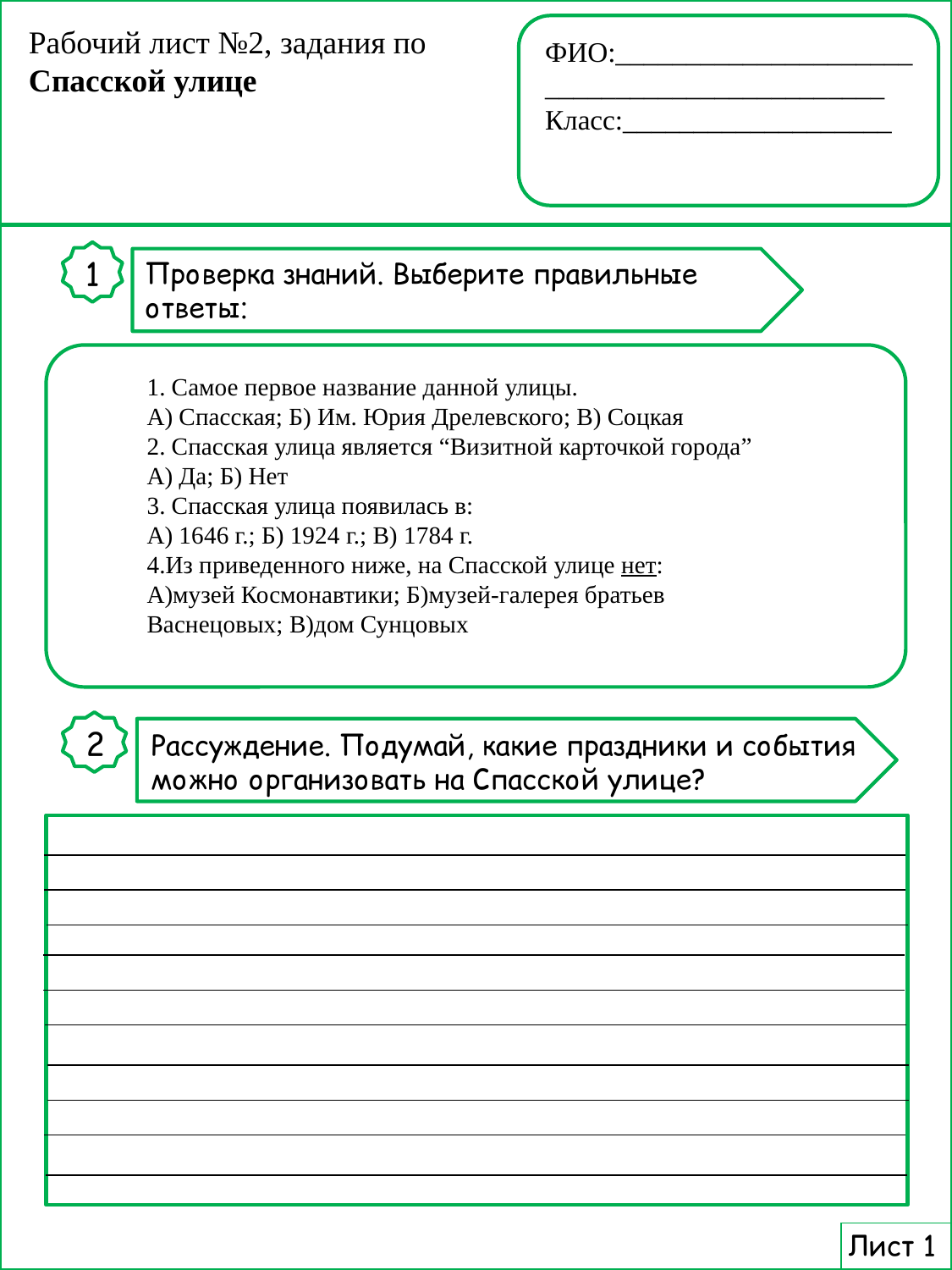

Рабочий лист №2, задания по Спасской улице

ФИО:_____________________________________________
Класс:___________________

1

Проверка знаний. Выберите правильные ответы:

1. Самое первое название данной улицы.
А) Спасская; Б) Им. Юрия Дрелевского; В) Соцкая
2. Спасская улица является “Визитной карточкой города”
А) Да; Б) Нет
3. Спасская улица появилась в:
А) 1646 г.; Б) 1924 г.; В) 1784 г.
4.Из приведенного ниже, на Спасской улице нет:
А)музей Космонавтики; Б)музей-галерея братьев Васнецовых; В)дом Сунцовых

2

Рассуждение. Подумай, какие праздники и события можно организовать на Спасской улице?

Лист 1